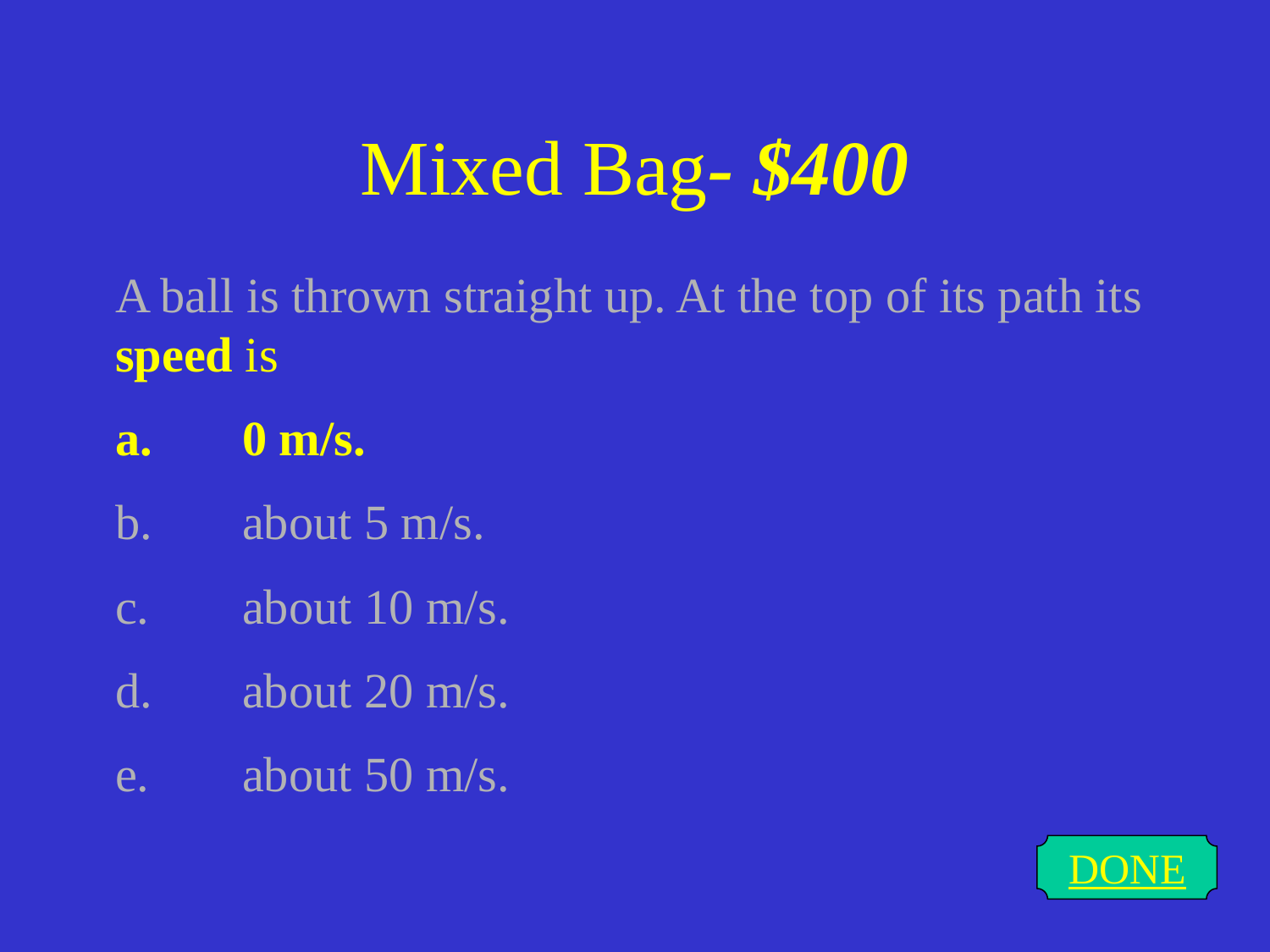

# Mixed Bag- $400
A ball is thrown straight up. At the top of its path its speed is
a.	0 m/s.
b.	about 5 m/s.
c.	about 10 m/s.
d.	about 20 m/s.
e.	about 50 m/s.

DONE